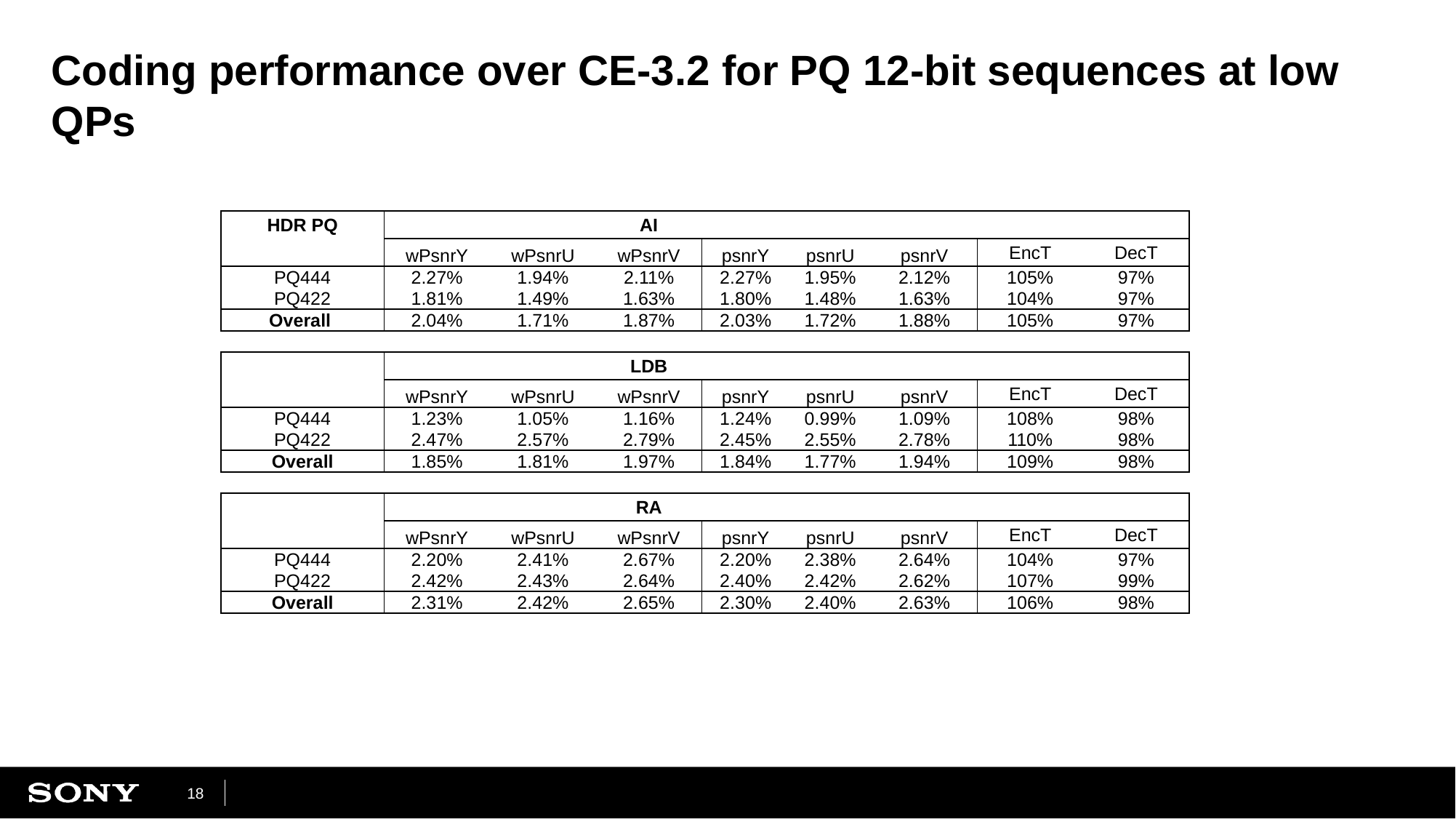

# Coding performance over CE-3.2 for PQ 12-bit sequences at low QPs
| HDR PQ |  |  | AI |  |  |  |  |  |
| --- | --- | --- | --- | --- | --- | --- | --- | --- |
|  | wPsnrY | wPsnrU | wPsnrV | psnrY | psnrU | psnrV | EncT | DecT |
| PQ444 | 2.27% | 1.94% | 2.11% | 2.27% | 1.95% | 2.12% | 105% | 97% |
| PQ422 | 1.81% | 1.49% | 1.63% | 1.80% | 1.48% | 1.63% | 104% | 97% |
| Overall | 2.04% | 1.71% | 1.87% | 2.03% | 1.72% | 1.88% | 105% | 97% |
|  |  |  |  |  |  |  |  |  |
|  |  |  | LDB |  |  |  |  |  |
|  | wPsnrY | wPsnrU | wPsnrV | psnrY | psnrU | psnrV | EncT | DecT |
| PQ444 | 1.23% | 1.05% | 1.16% | 1.24% | 0.99% | 1.09% | 108% | 98% |
| PQ422 | 2.47% | 2.57% | 2.79% | 2.45% | 2.55% | 2.78% | 110% | 98% |
| Overall | 1.85% | 1.81% | 1.97% | 1.84% | 1.77% | 1.94% | 109% | 98% |
|  |  |  |  |  |  |  |  |  |
|  |  |  | RA |  |  |  |  |  |
|  | wPsnrY | wPsnrU | wPsnrV | psnrY | psnrU | psnrV | EncT | DecT |
| PQ444 | 2.20% | 2.41% | 2.67% | 2.20% | 2.38% | 2.64% | 104% | 97% |
| PQ422 | 2.42% | 2.43% | 2.64% | 2.40% | 2.42% | 2.62% | 107% | 99% |
| Overall | 2.31% | 2.42% | 2.65% | 2.30% | 2.40% | 2.63% | 106% | 98% |